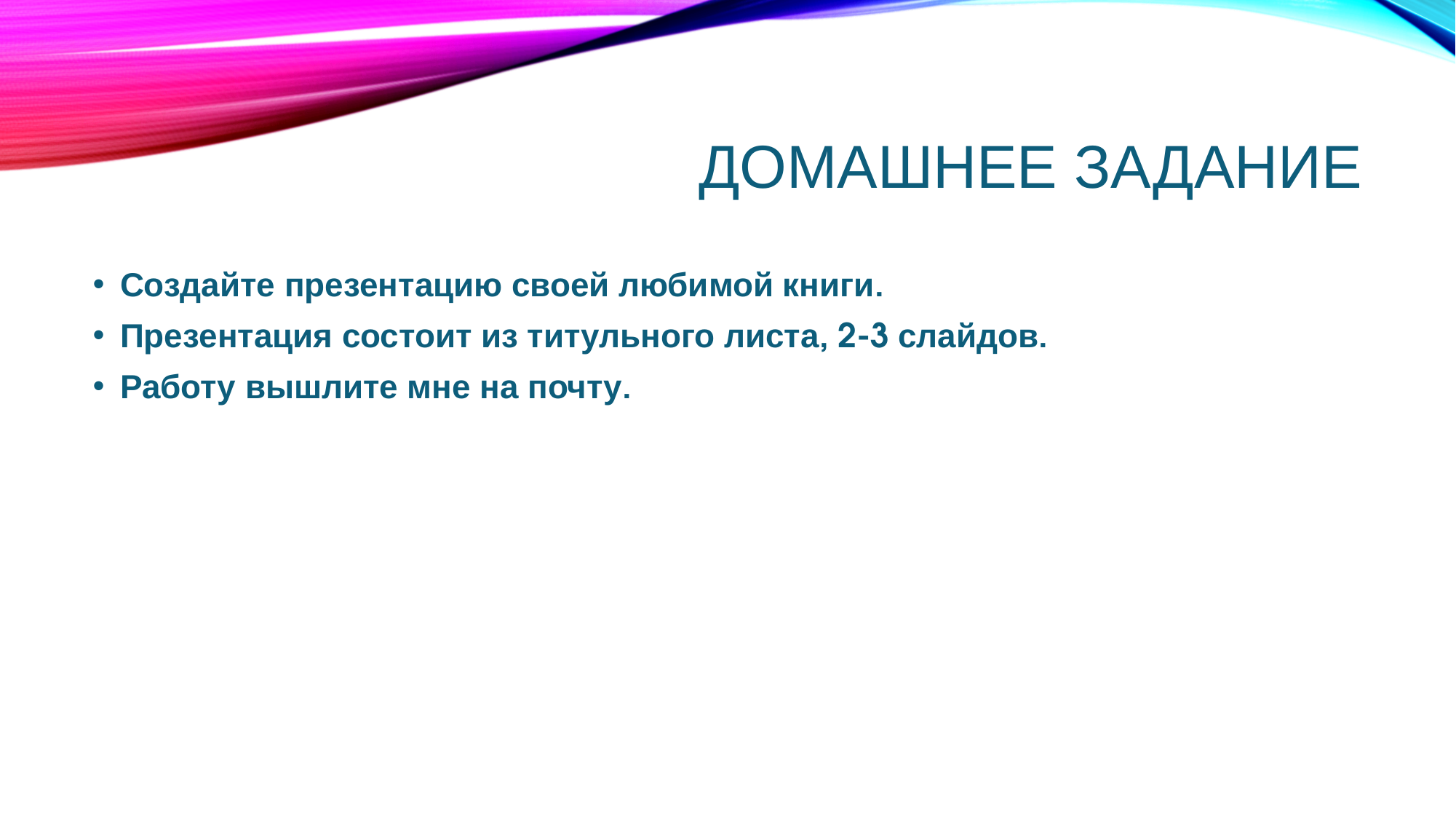

# Домашнее задание
Создайте презентацию своей любимой книги.
Презентация состоит из титульного листа, 2-3 слайдов.
Работу вышлите мне на почту.